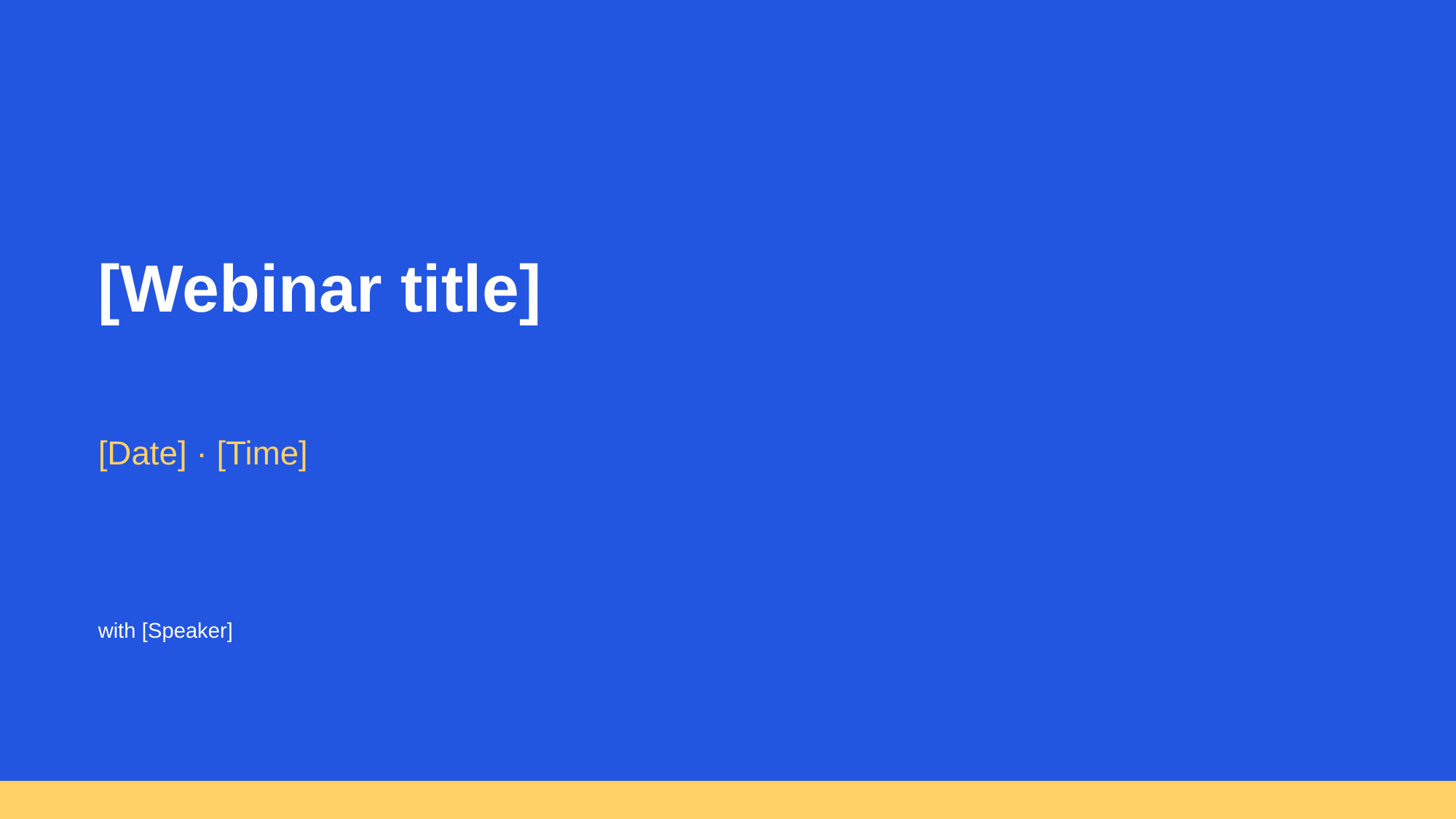

[Webinar title]
[Date] · [Time]
with [Speaker]